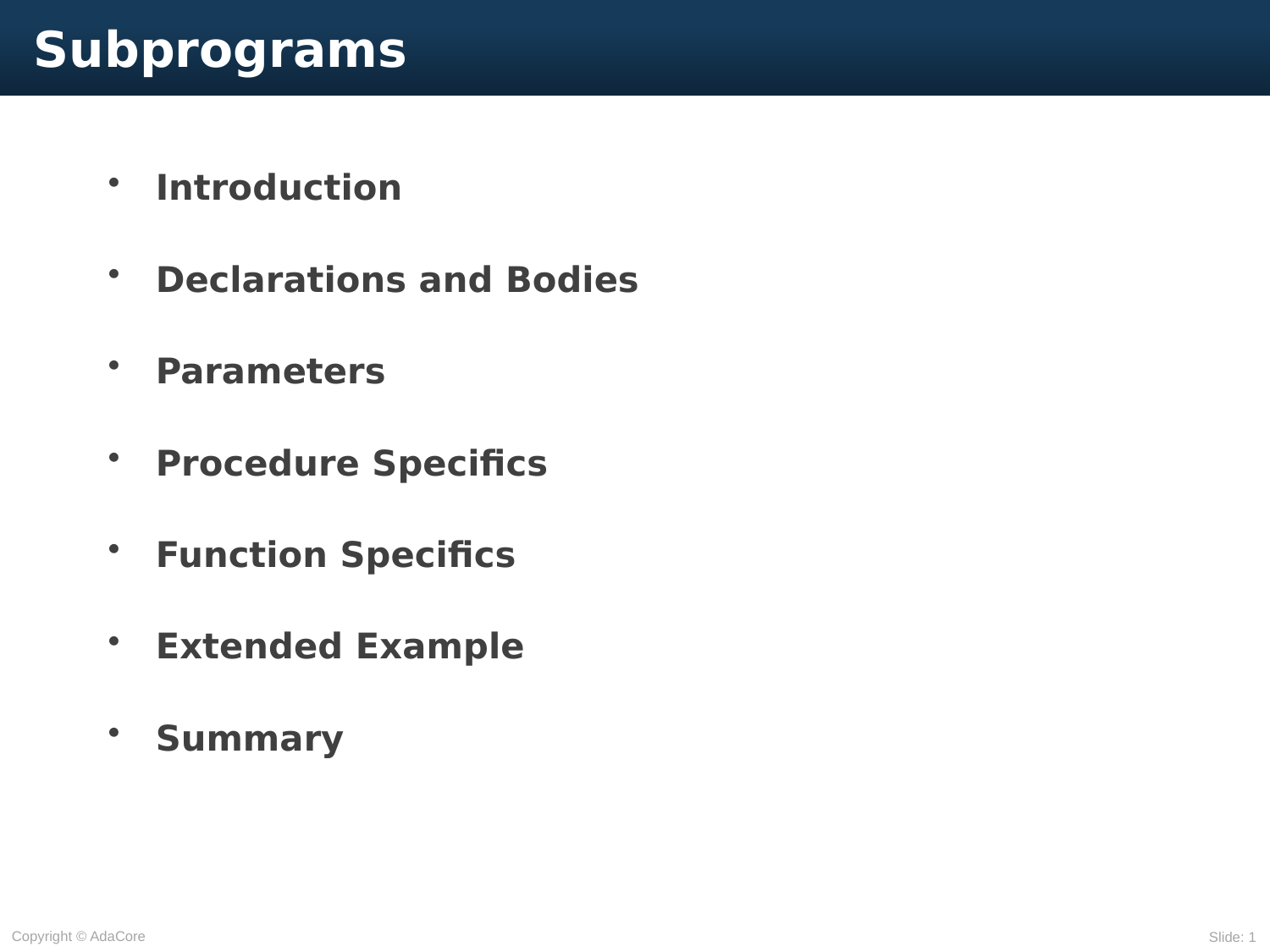

# Subprograms
Introduction
Declarations and Bodies
Parameters
Procedure Specifics
Function Specifics
Extended Example
Summary